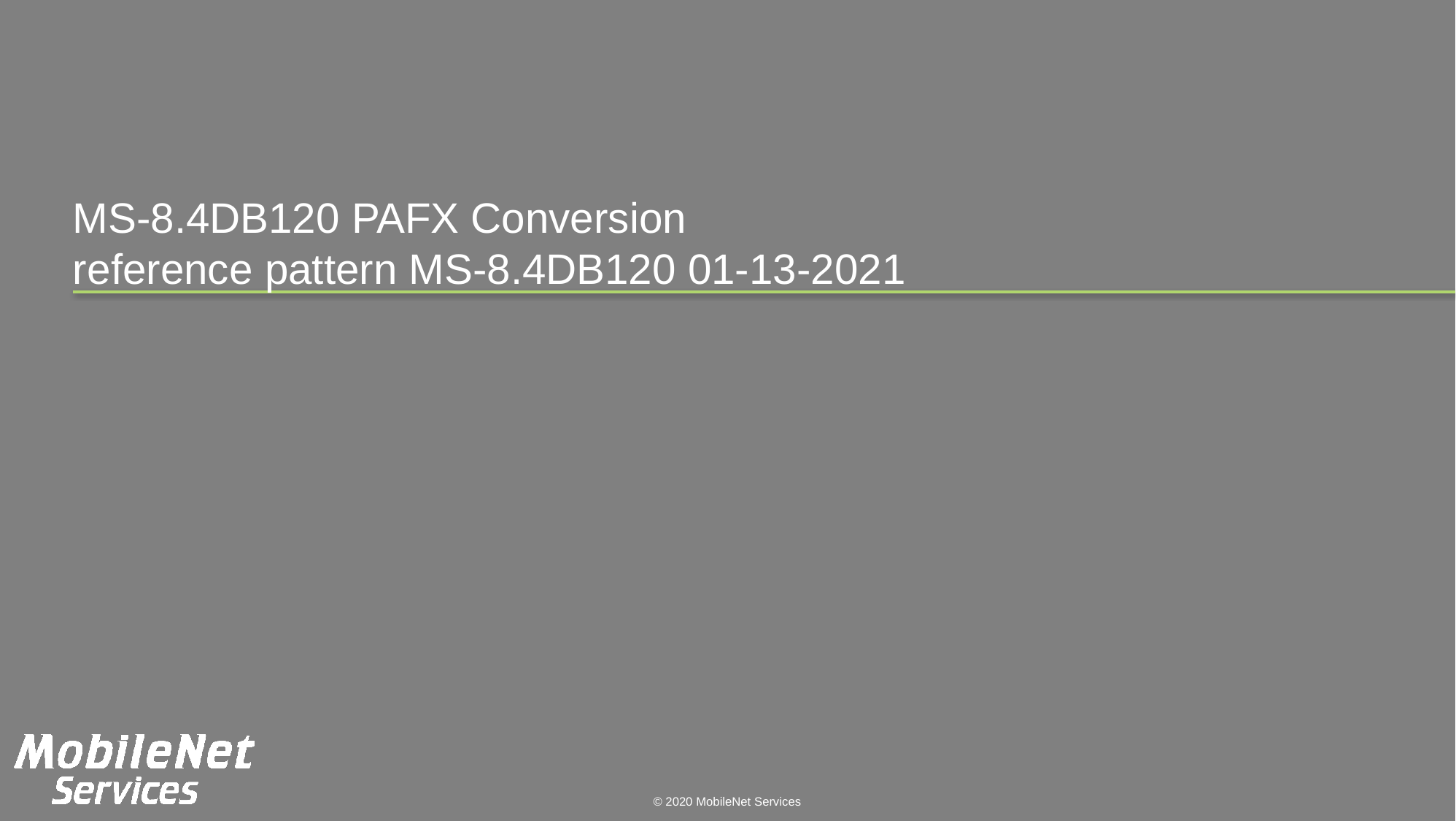

# MS-8.4DB120 PAFX Conversion reference pattern MS-8.4DB120 01-13-2021